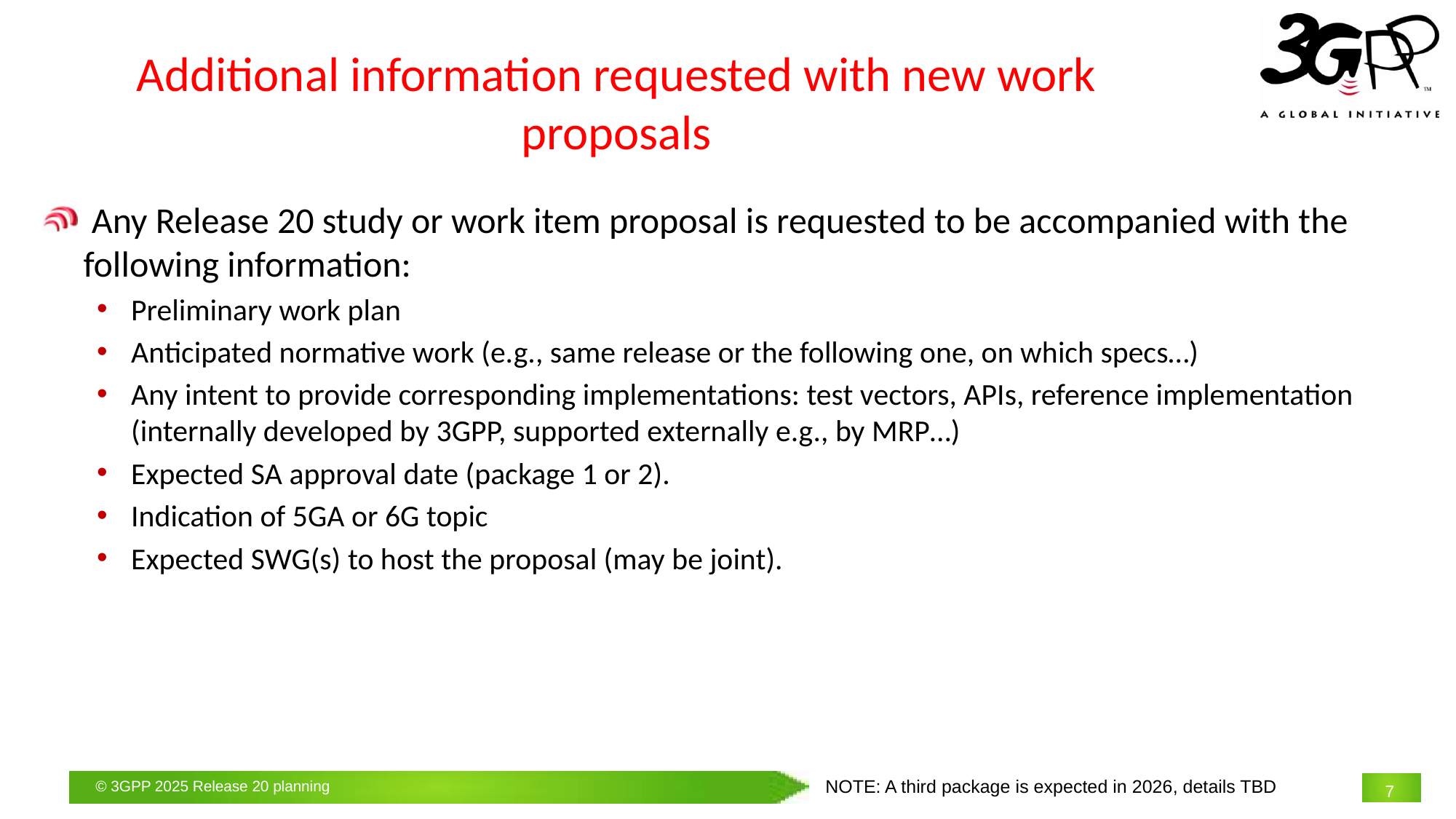

# Additional information requested with new work proposals
 Any Release 20 study or work item proposal is requested to be accompanied with the following information:
Preliminary work plan
Anticipated normative work (e.g., same release or the following one, on which specs…)
Any intent to provide corresponding implementations: test vectors, APIs, reference implementation (internally developed by 3GPP, supported externally e.g., by MRP…)
Expected SA approval date (package 1 or 2).
Indication of 5GA or 6G topic
Expected SWG(s) to host the proposal (may be joint).
NOTE: A third package is expected in 2026, details TBD
7